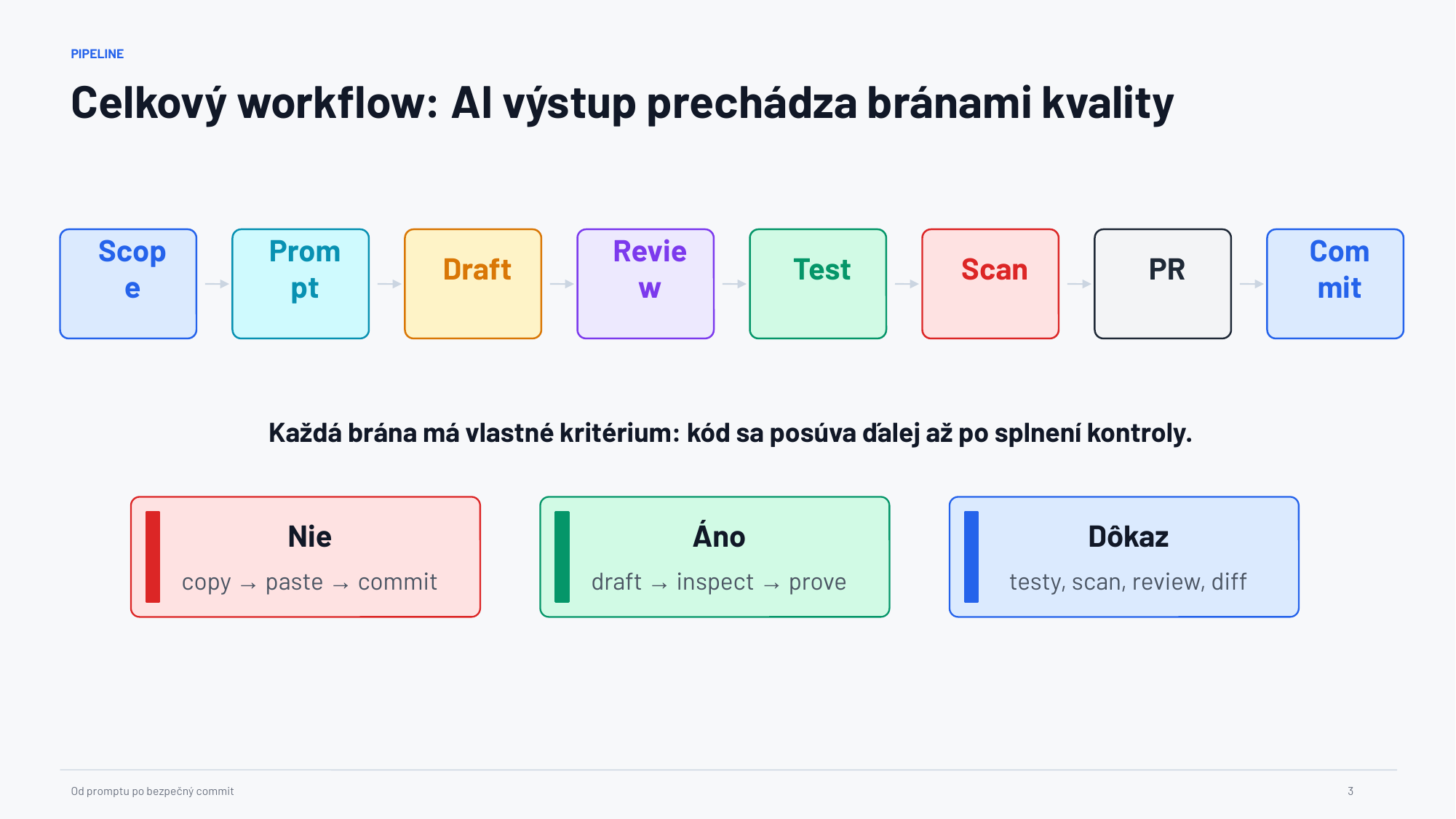

PIPELINE
Celkový workflow: AI výstup prechádza bránami kvality

Scope
Prompt
Draft
Review
Test
Scan
PR
Commit

Každá brána má vlastné kritérium: kód sa posúva ďalej až po splnení kontroly.

Nie
Áno
Dôkaz
copy → paste → commit
draft → inspect → prove
testy, scan, review, diff
3